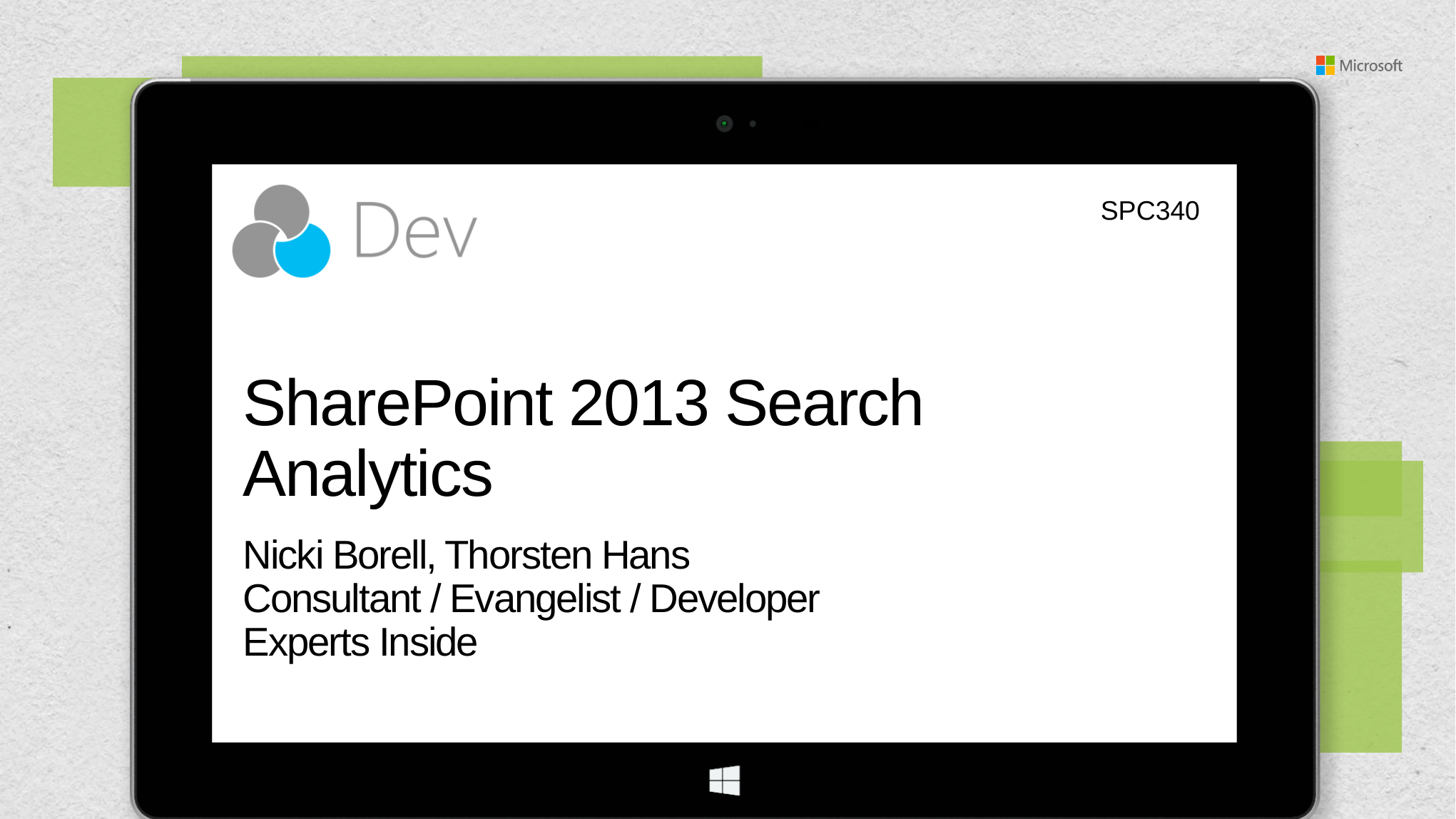

SPC340
# SharePoint 2013 Search Analytics
Nicki Borell, Thorsten Hans
Consultant / Evangelist / Developer
Experts Inside